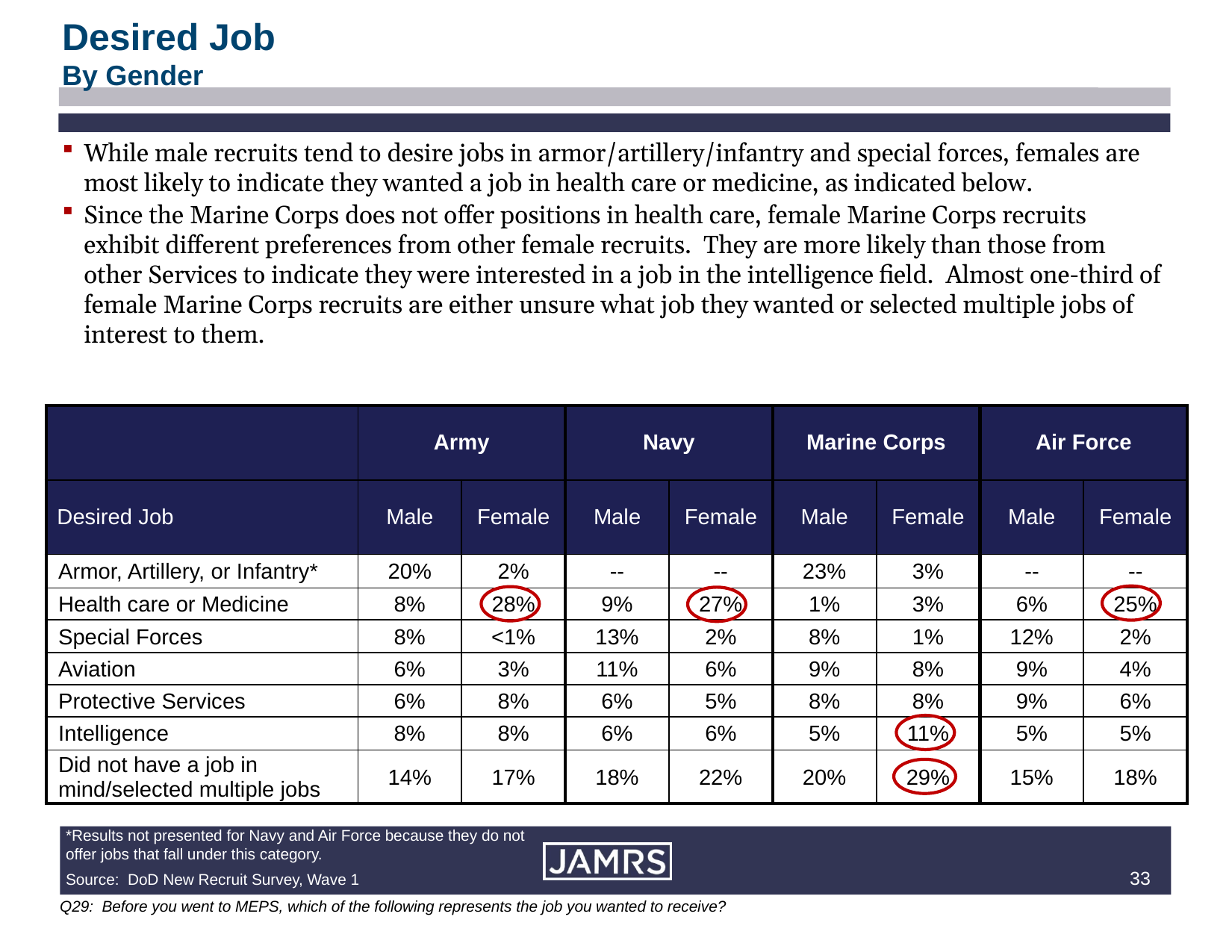

Desired Job
By Gender

While male recruits tend to desire jobs in armor/artillery/infantry and special forces, females are most likely to indicate they wanted a job in health care or medicine, as indicated below.
Since the Marine Corps does not offer positions in health care, female Marine Corps recruits exhibit different preferences from other female recruits.  They are more likely than those from other Services to indicate they were interested in a job in the intelligence field.  Almost one-third of female Marine Corps recruits are either unsure what job they wanted or selected multiple jobs of interest to them.

|  | Army |  | Navy |  | Marine Corps |  | Air Force |  |
| --- | --- | --- | --- | --- | --- | --- | --- | --- |
| Desired Job | Male | Female | Male | Female | Male | Female | Male | Female |
| Armor, Artillery, or Infantry\* | 20% | 2% | -- | -- | 23% | 3% | -- | -- |
| Health care or Medicine | 8% | 28% | 9% | 27% | 1% | 3% | 6% | 25% |
| Special Forces | 8% | <1% | 13% | 2% | 8% | 1% | 12% | 2% |
| Aviation | 6% | 3% | 11% | 6% | 9% | 8% | 9% | 4% |
| Protective Services | 6% | 8% | 6% | 5% | 8% | 8% | 9% | 6% |
| Intelligence | 8% | 8% | 6% | 6% | 5% | 11% | 5% | 5% |
| Did not have a job in mind/selected multiple jobs | 14% | 17% | 18% | 22% | 20% | 29% | 15% | 18% |

*Results not presented for Navy and Air Force because they do not offer jobs that fall under this category.
33
Source:  DoD New Recruit Survey, Wave 1
	Q29:  Before you went to MEPS, which of the following represents the job you wanted to receive?